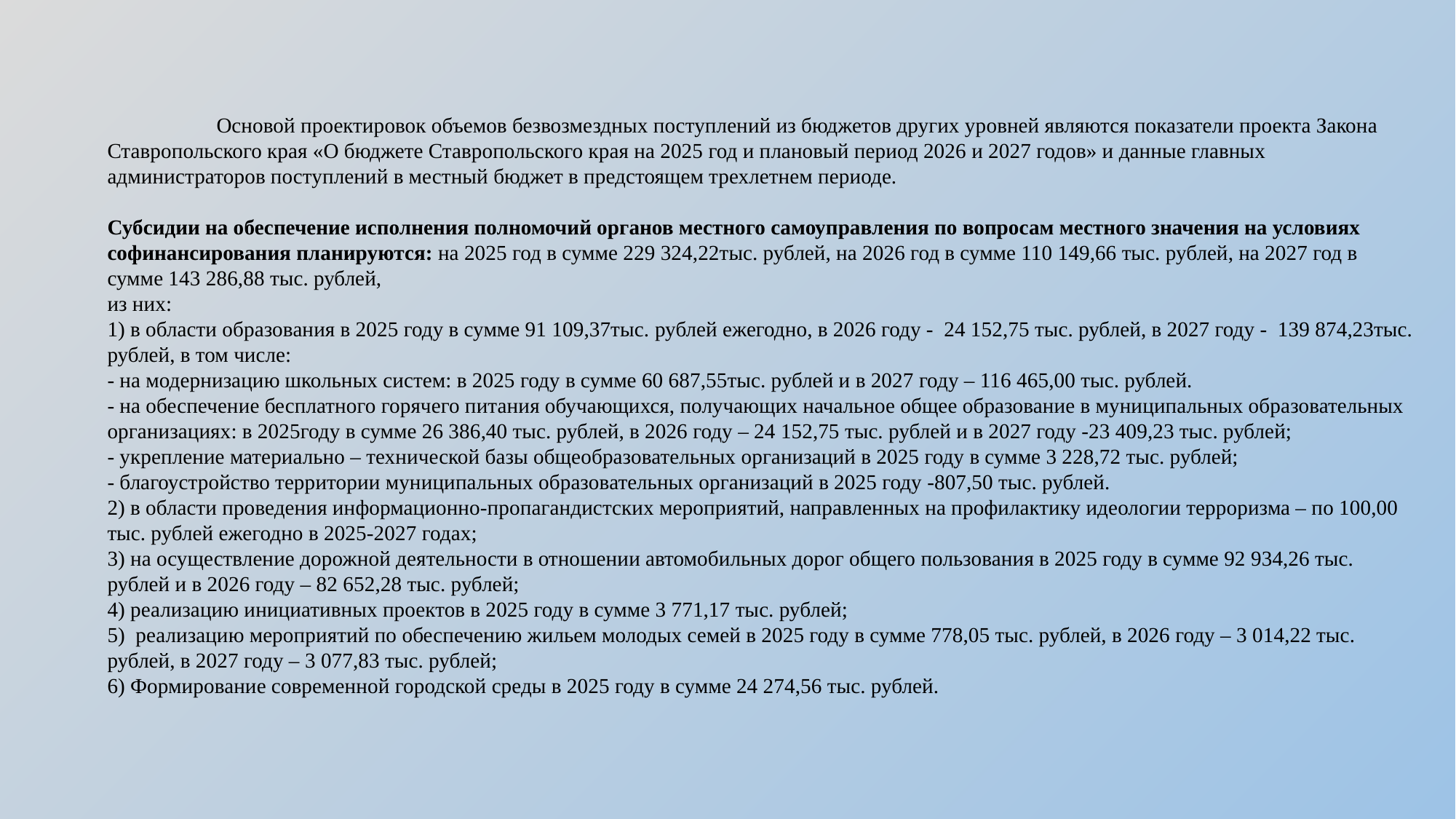

Основой проектировок объемов безвозмездных поступлений из бюджетов других уровней являются показатели проекта Закона Ставропольского края «О бюджете Ставропольского края на 2025 год и плановый период 2026 и 2027 годов» и данные главных администраторов поступлений в местный бюджет в предстоящем трехлетнем периоде.

Субсидии на обеспечение исполнения полномочий органов местного самоуправления по вопросам местного значения на условиях софинансирования планируются: на 2025 год в сумме 229 324,22тыс. рублей, на 2026 год в сумме 110 149,66 тыс. рублей, на 2027 год в сумме 143 286,88 тыс. рублей,
из них:
1) в области образования в 2025 году в сумме 91 109,37тыс. рублей ежегодно, в 2026 году -  24 152,75 тыс. рублей, в 2027 году -  139 874,23тыс. рублей, в том числе:
- на модернизацию школьных систем: в 2025 году в сумме 60 687,55тыс. рублей и в 2027 году – 116 465,00 тыс. рублей.
- на обеспечение бесплатного горячего питания обучающихся, получающих начальное общее образование в муниципальных образовательных организациях: в 2025году в сумме 26 386,40 тыс. рублей, в 2026 году – 24 152,75 тыс. рублей и в 2027 году -23 409,23 тыс. рублей;
- укрепление материально – технической базы общеобразовательных организаций в 2025 году в сумме 3 228,72 тыс. рублей;
- благоустройство территории муниципальных образовательных организаций в 2025 году -807,50 тыс. рублей.
2) в области проведения информационно-пропагандистских мероприятий, направленных на профилактику идеологии терроризма – по 100,00 тыс. рублей ежегодно в 2025-2027 годах;
3) на осуществление дорожной деятельности в отношении автомобильных дорог общего пользования в 2025 году в сумме 92 934,26 тыс. рублей и в 2026 году – 82 652,28 тыс. рублей;
4) реализацию инициативных проектов в 2025 году в сумме 3 771,17 тыс. рублей;
5)  реализацию мероприятий по обеспечению жильем молодых семей в 2025 году в сумме 778,05 тыс. рублей, в 2026 году – 3 014,22 тыс. рублей, в 2027 году – 3 077,83 тыс. рублей;
6) Формирование современной городской среды в 2025 году в сумме 24 274,56 тыс. рублей.